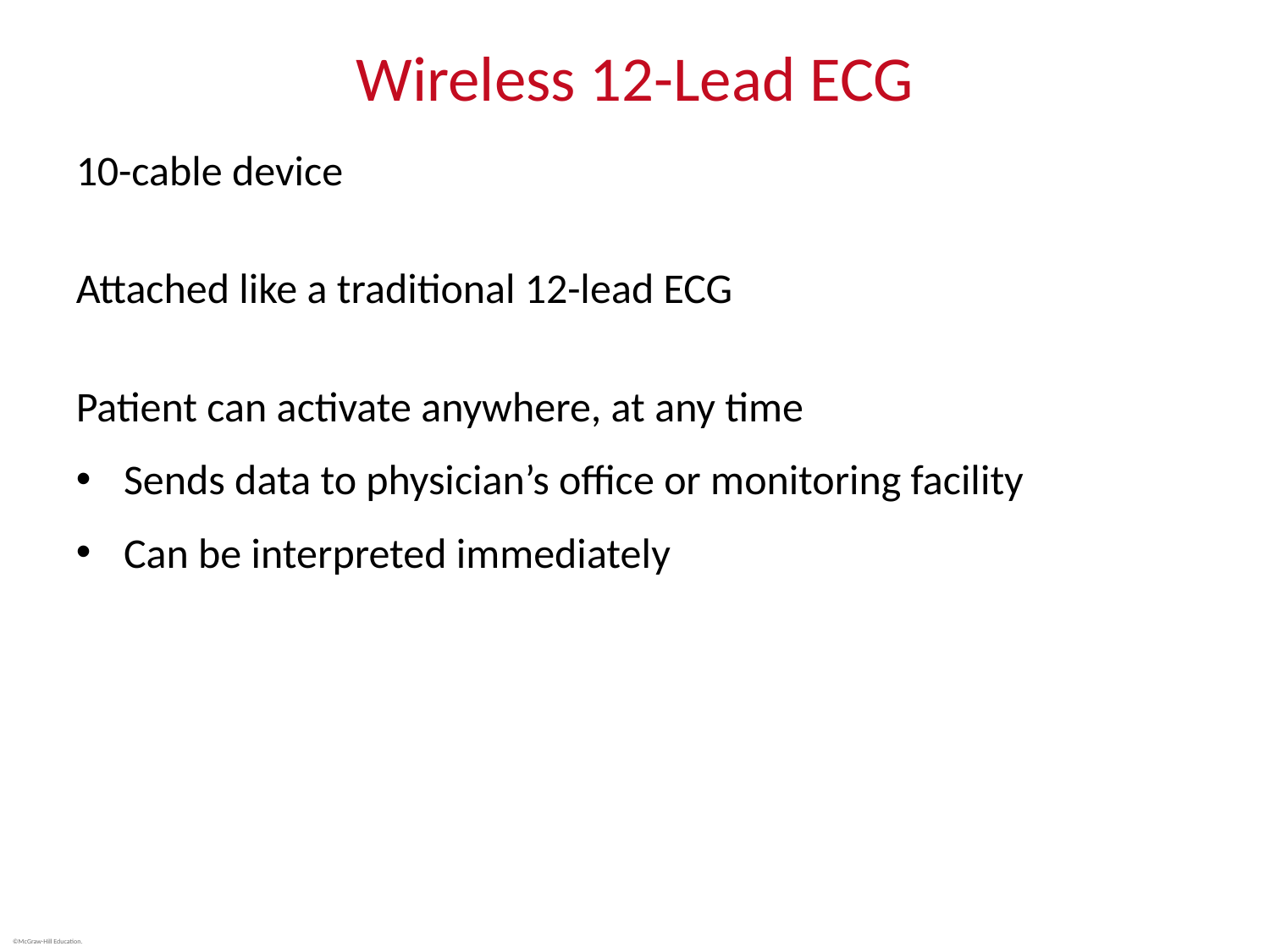

# Wireless 12-Lead ECG
10-cable device
Attached like a traditional 12-lead ECG
Patient can activate anywhere, at any time
Sends data to physician’s office or monitoring facility
Can be interpreted immediately